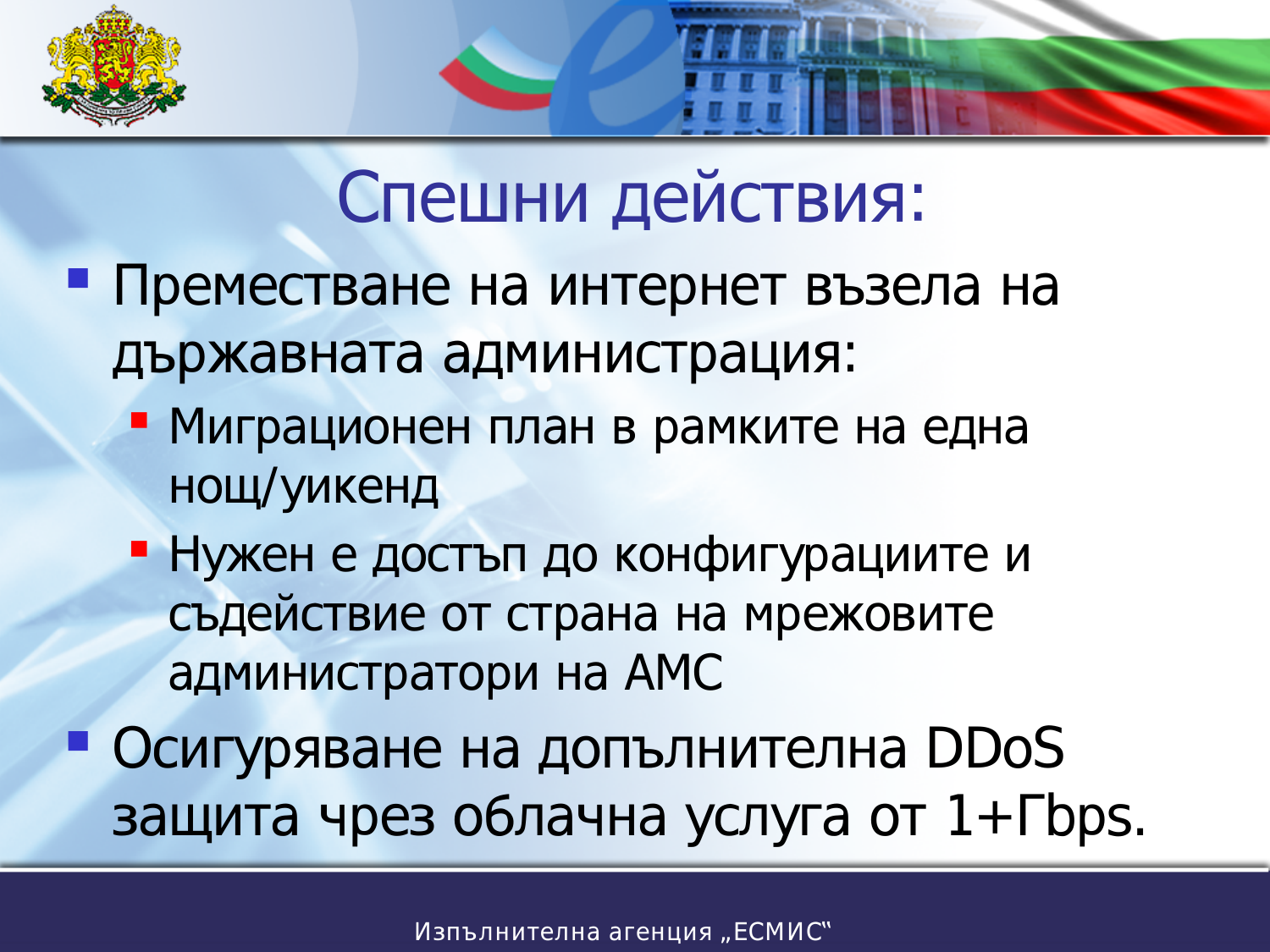

# Спешни действия:
Преместване на интернет възела на държавната администрация:
Миграционен план в рамките на една нощ/уикенд
Нужен е достъп до конфигурациите и съдействие от страна на мрежовите администратори на АМС
Осигуряване на допълнителна DDoS защита чрез облачна услуга от 1+Гbps.
Изпълнителна агенция „ЕСМИС“